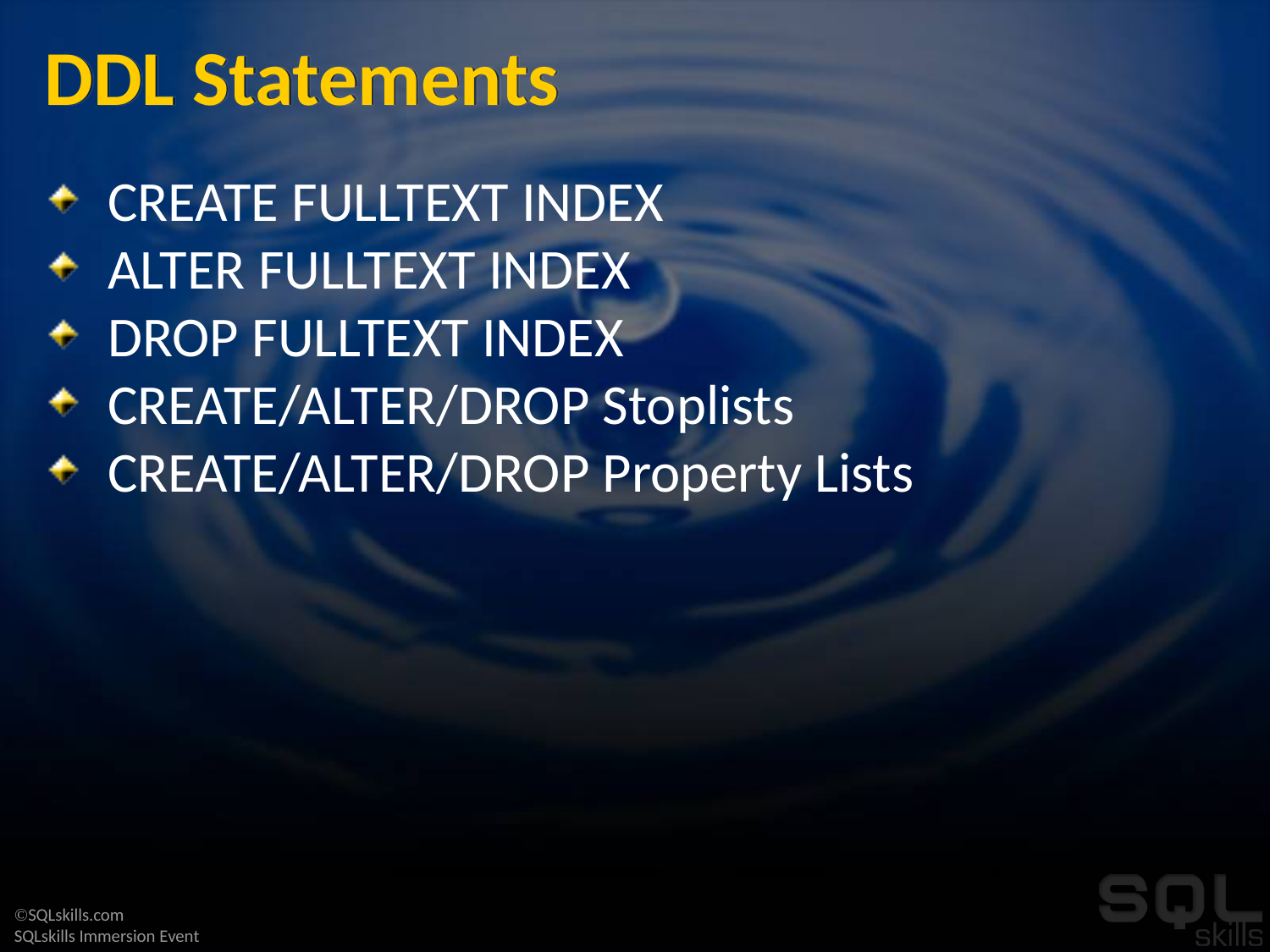

# DDL Statements
CREATE FULLTEXT INDEX
ALTER FULLTEXT INDEX
DROP FULLTEXT INDEX
CREATE/ALTER/DROP Stoplists
CREATE/ALTER/DROP Property Lists